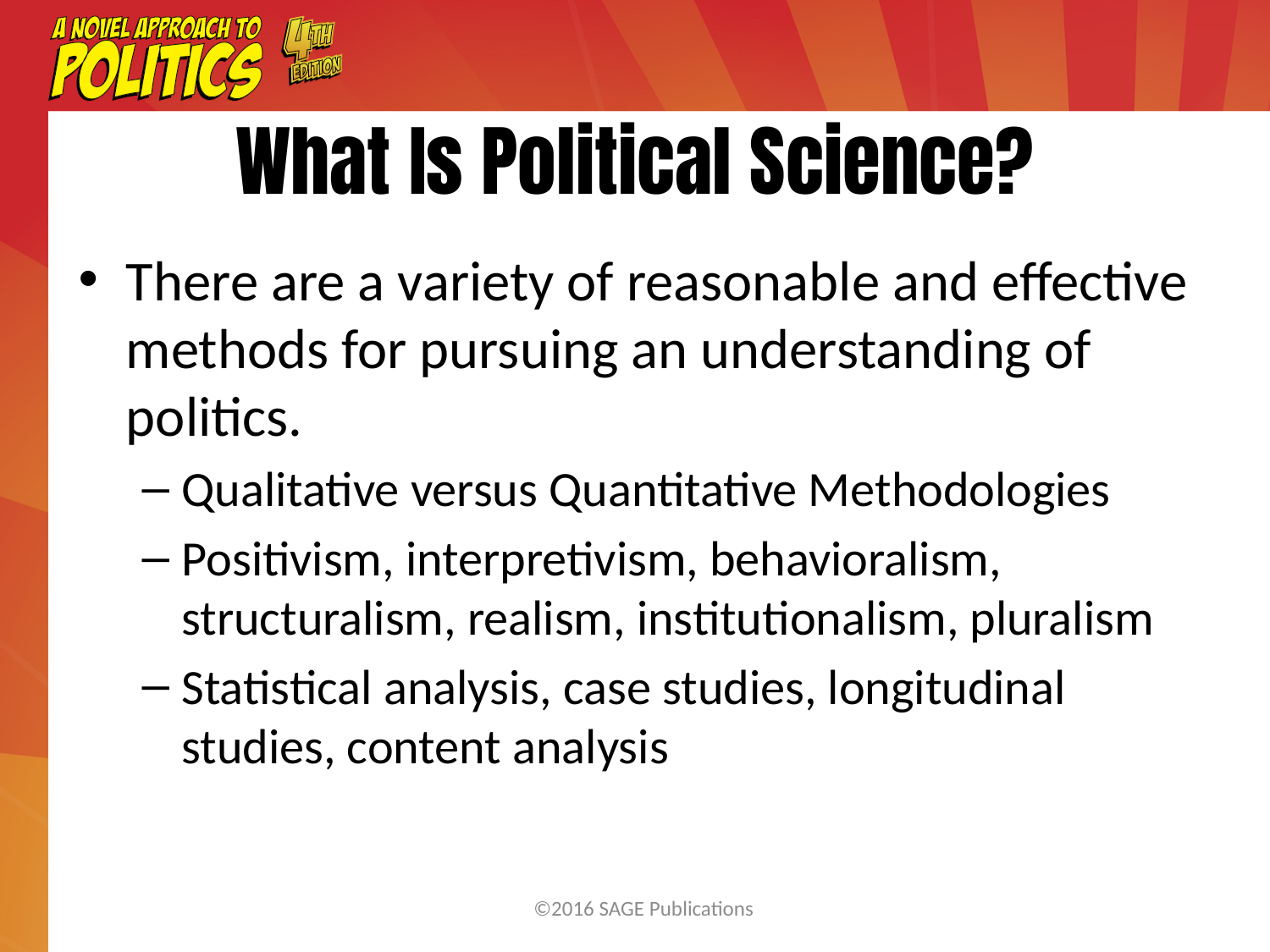

What Is Political Science?
There are a variety of reasonable and effective methods for pursuing an understanding of politics.
Qualitative versus Quantitative Methodologies
Positivism, interpretivism, behavioralism, structuralism, realism, institutionalism, pluralism
Statistical analysis, case studies, longitudinal studies, content analysis